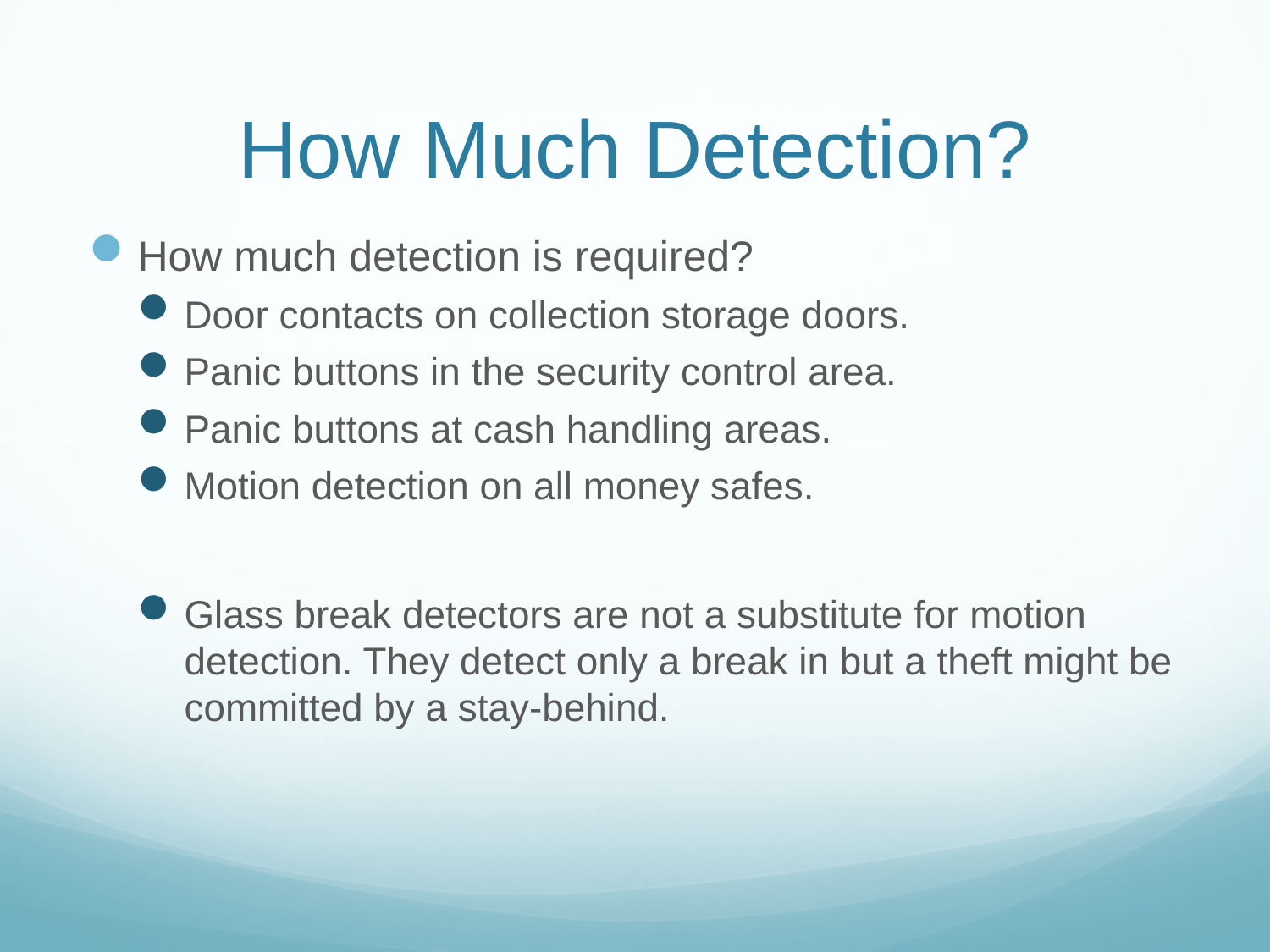

# How Much Detection?
How much detection is required?
Door contacts on collection storage doors.
Panic buttons in the security control area.
Panic buttons at cash handling areas.
Motion detection on all money safes.

Glass break detectors are not a substitute for motion detection. They detect only a break in but a theft might be committed by a stay-behind.